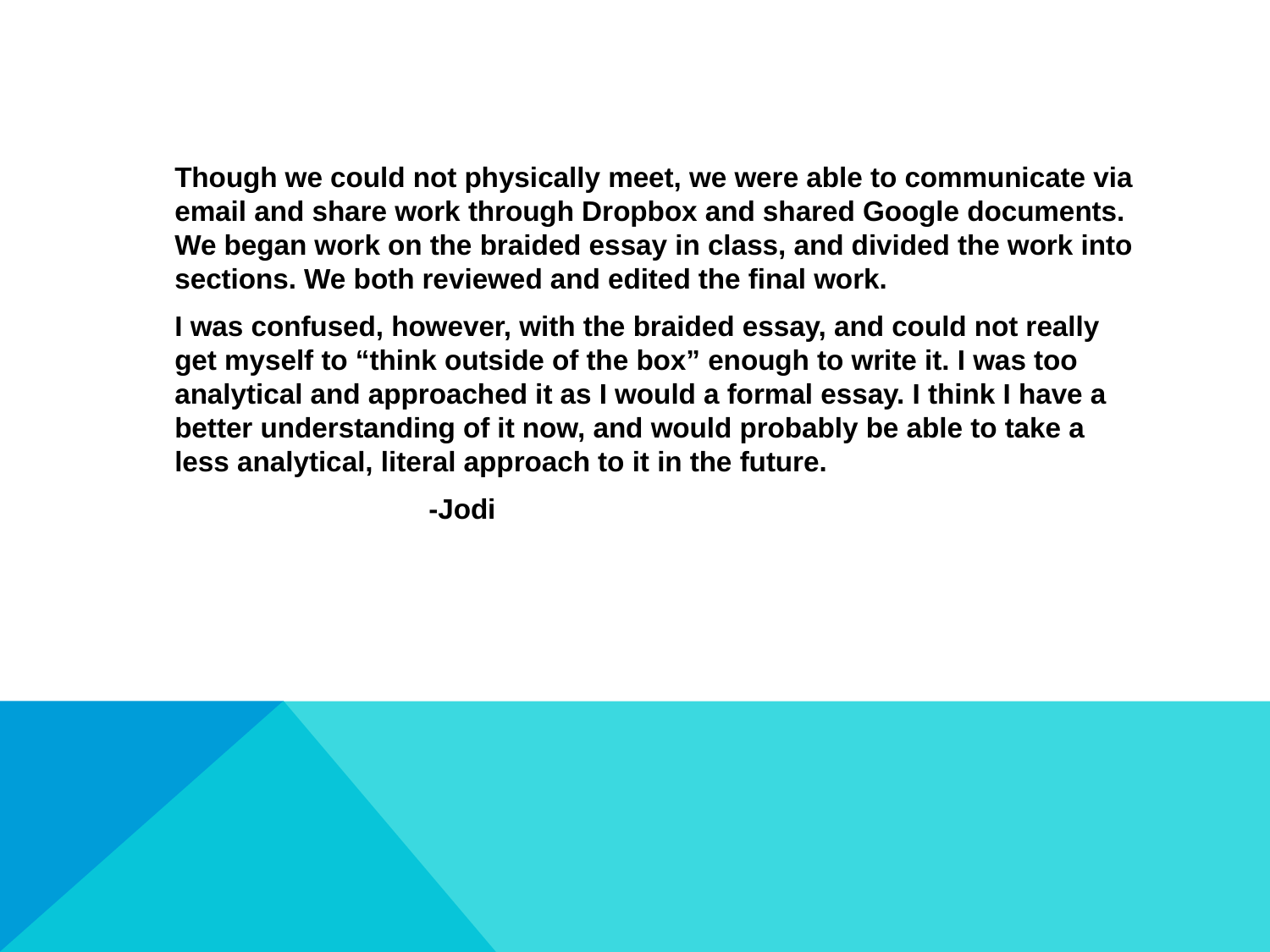

#
Though we could not physically meet, we were able to communicate via email and share work through Dropbox and shared Google documents. We began work on the braided essay in class, and divided the work into sections. We both reviewed and edited the final work.
I was confused, however, with the braided essay, and could not really get myself to “think outside of the box” enough to write it. I was too analytical and approached it as I would a formal essay. I think I have a better understanding of it now, and would probably be able to take a less analytical, literal approach to it in the future.
		-Jodi